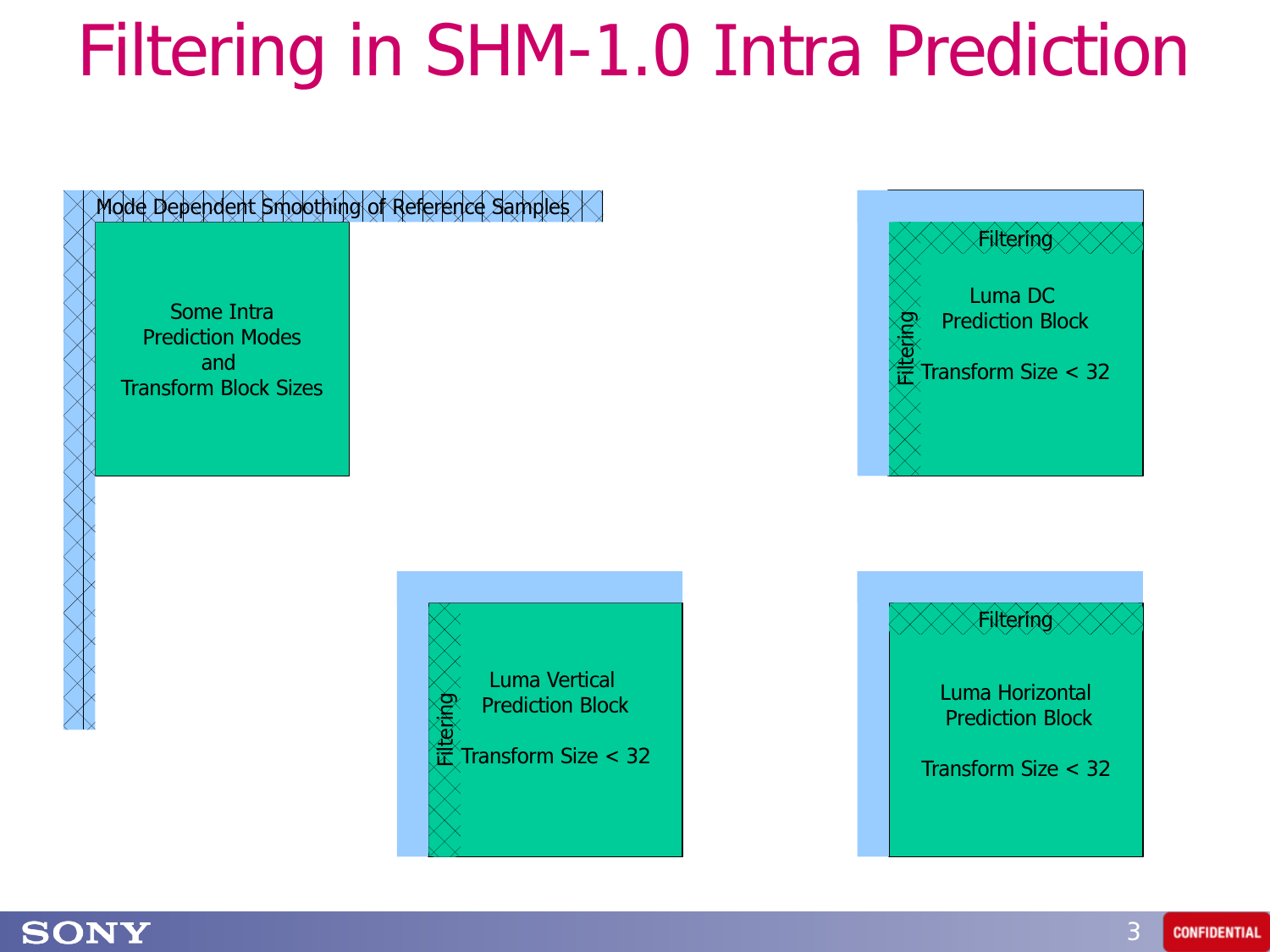

# Filtering in SHM-1.0 Intra Prediction
Mode Dependent Smoothing of Reference Samples

Luma DC
Prediction Block

Transform Size < 32
Some Intra
Prediction Modes
and
Transform Block Sizes
Filtering
Filtering

Luma Vertical
Prediction Block

Transform Size < 32

Filtering
Luma Horizontal
 Prediction Block

Transform Size < 32
Filtering
3